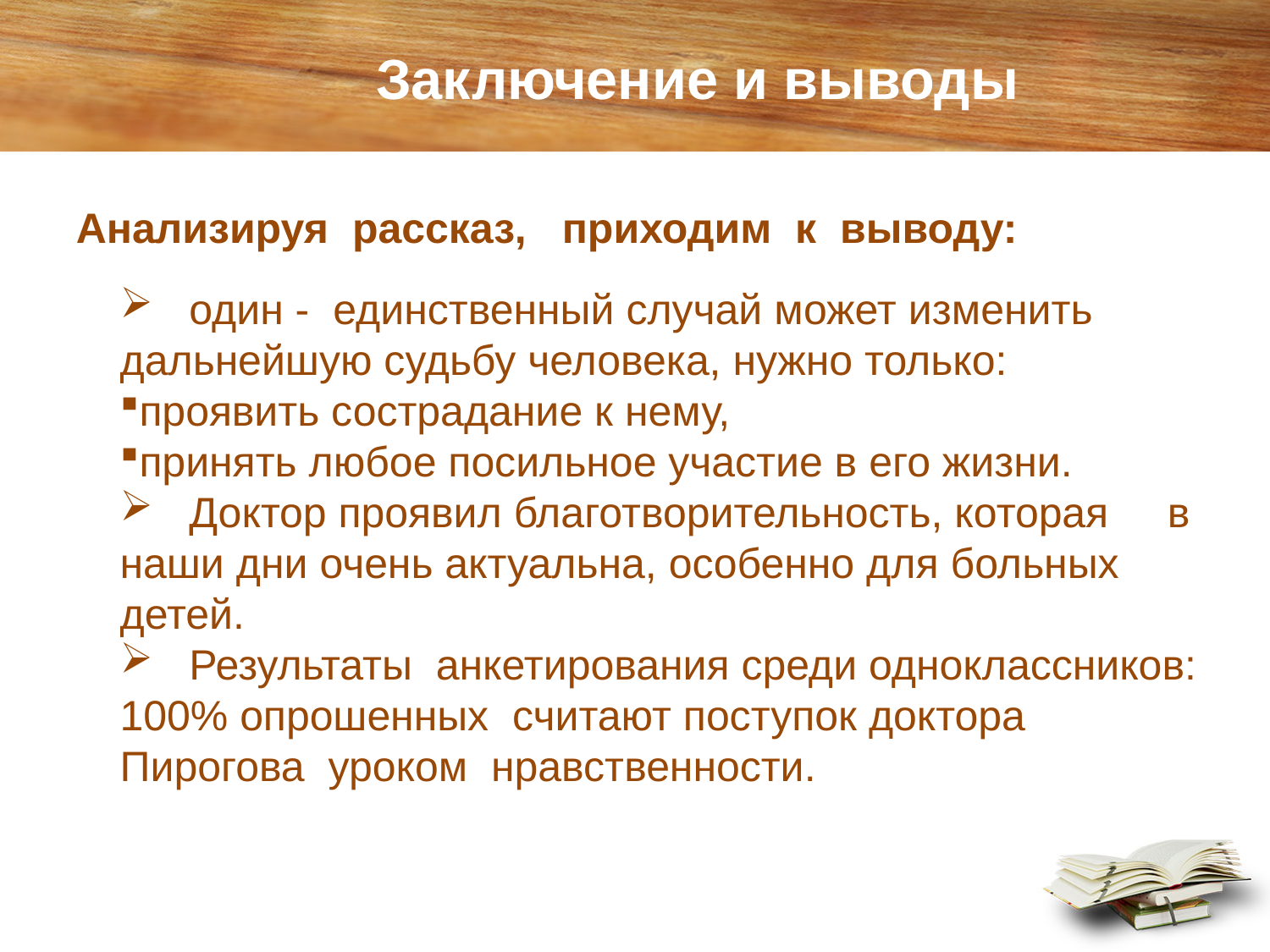

# Заключение и выводы
Анализируя  рассказ,   приходим  к  выводу:
   один -  единственный случай может изменить
дальнейшую судьбу человека, нужно только:
проявить сострадание к нему,
принять любое посильное участие в его жизни.
   Доктор проявил благотворительность, которая     в наши дни очень актуальна, особенно для больных     детей.
   Результаты  анкетирования среди одноклассников: 100% опрошенных  считают поступок доктора          Пирогова  уроком  нравственности.